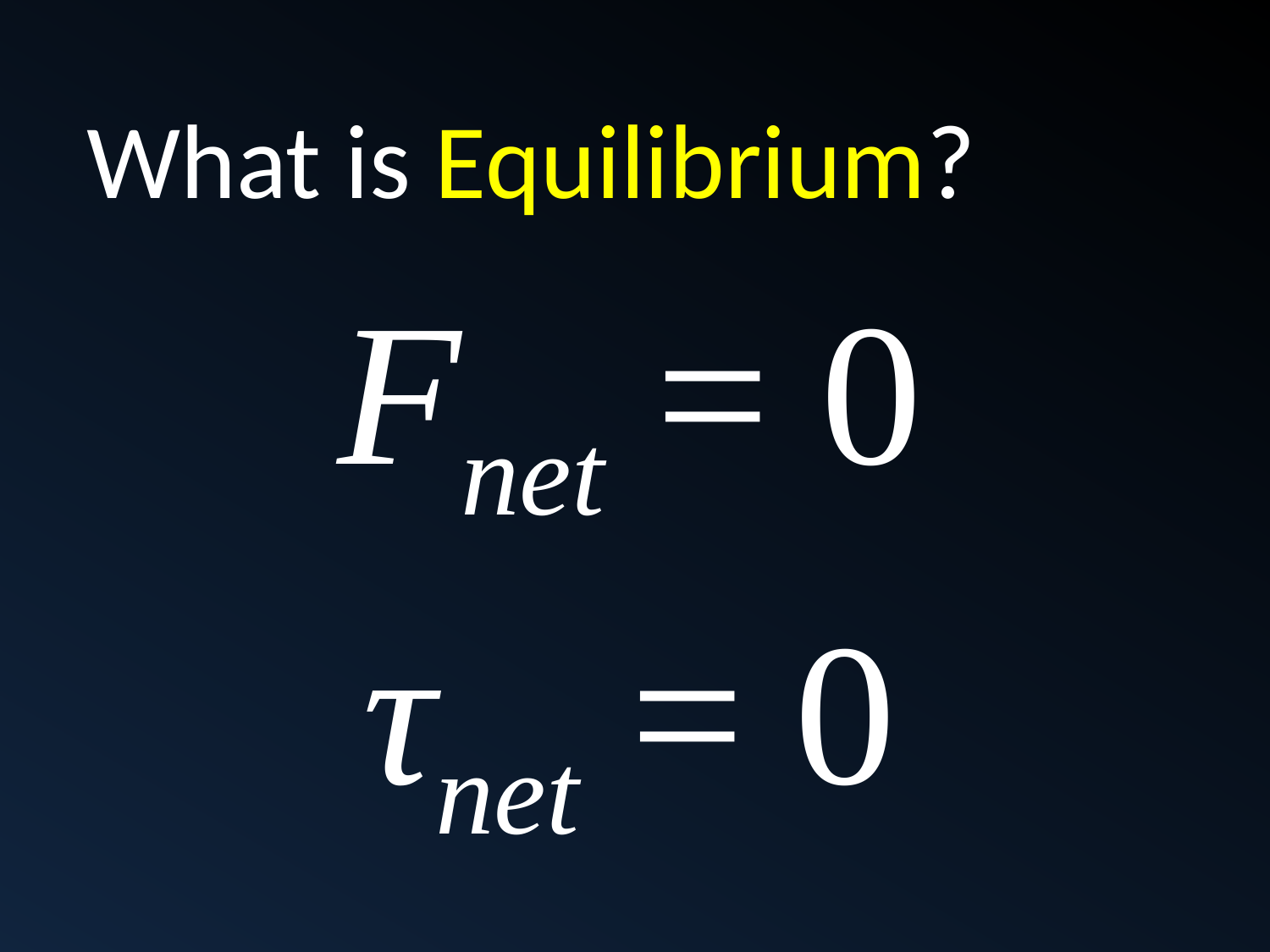

What is Equilibrium?
Fnet = 0
τnet = 0